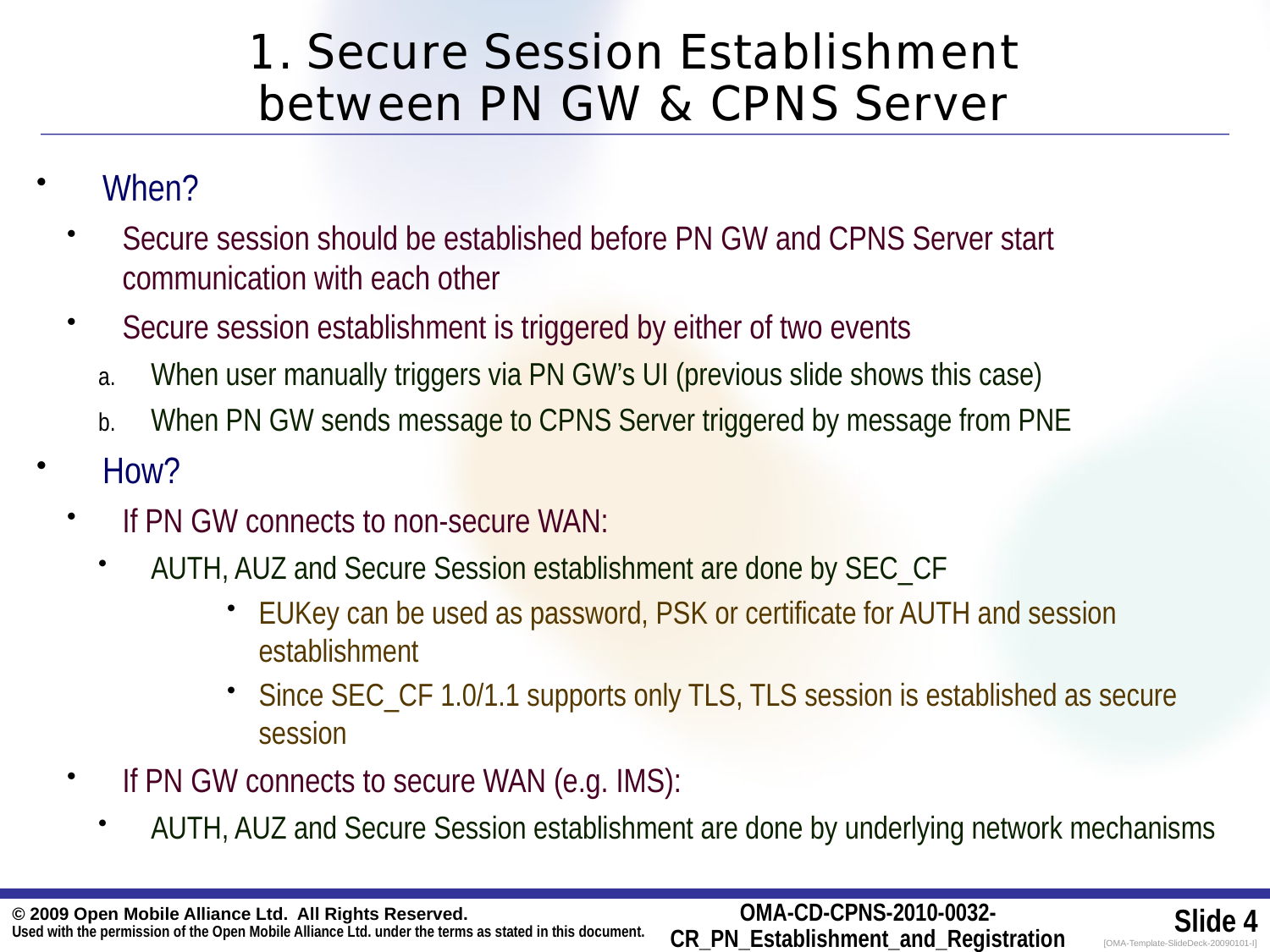

# 1. Secure Session Establishment between PN GW & CPNS Server
When?
Secure session should be established before PN GW and CPNS Server start communication with each other
Secure session establishment is triggered by either of two events
When user manually triggers via PN GW’s UI (previous slide shows this case)
When PN GW sends message to CPNS Server triggered by message from PNE
How?
If PN GW connects to non-secure WAN:
AUTH, AUZ and Secure Session establishment are done by SEC_CF
EUKey can be used as password, PSK or certificate for AUTH and session establishment
Since SEC_CF 1.0/1.1 supports only TLS, TLS session is established as secure session
If PN GW connects to secure WAN (e.g. IMS):
AUTH, AUZ and Secure Session establishment are done by underlying network mechanisms